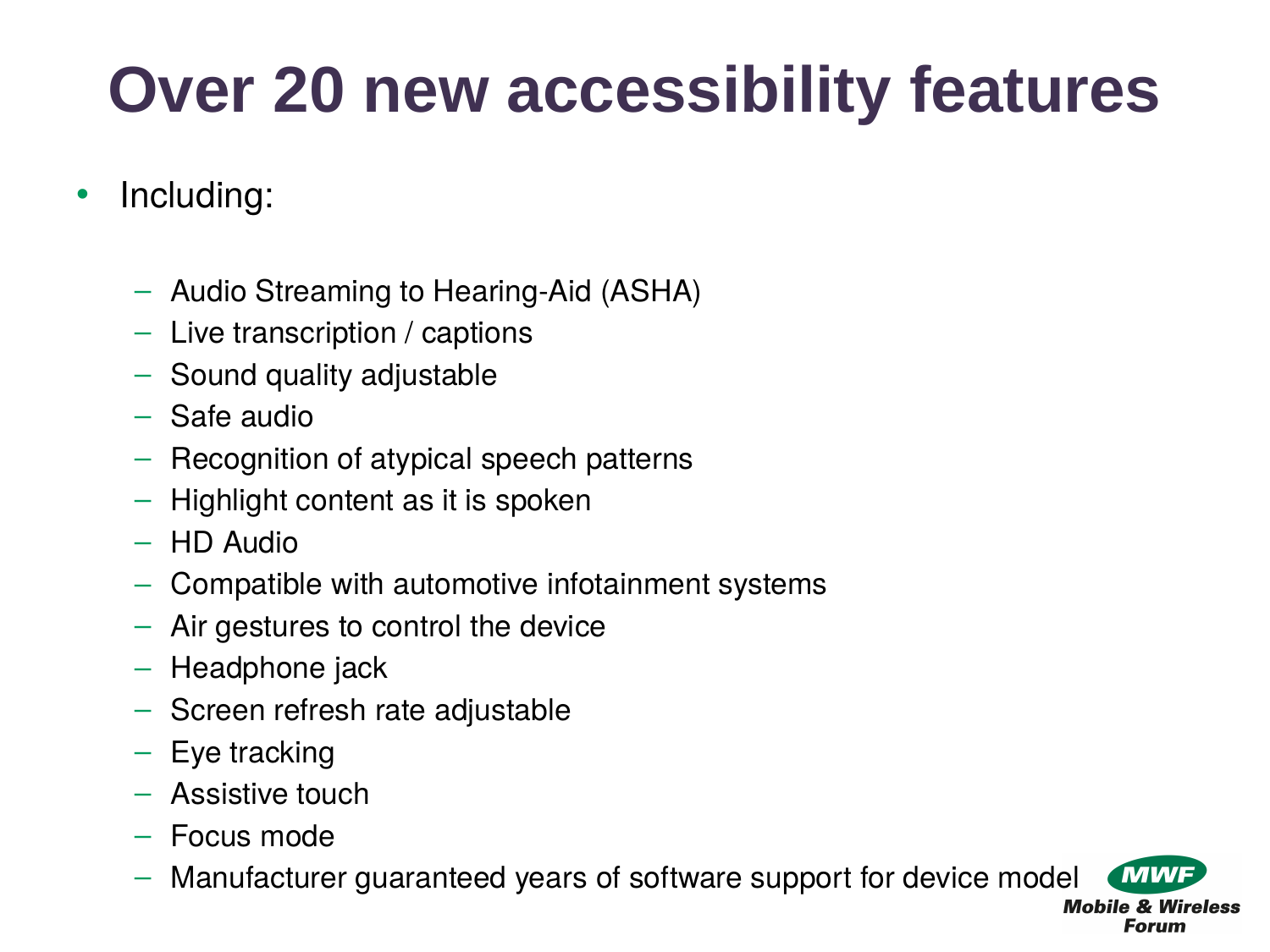

# Over 20 new accessibility features
Including:

Audio Streaming to Hearing-Aid (ASHA)
Live transcription / captions
Sound quality adjustable
Safe audio
Recognition of atypical speech patterns
Highlight content as it is spoken
HD Audio
Compatible with automotive infotainment systems
Air gestures to control the device
Headphone jack
Screen refresh rate adjustable
Eye tracking
Assistive touch
Focus mode
Manufacturer guaranteed years of software support for device model